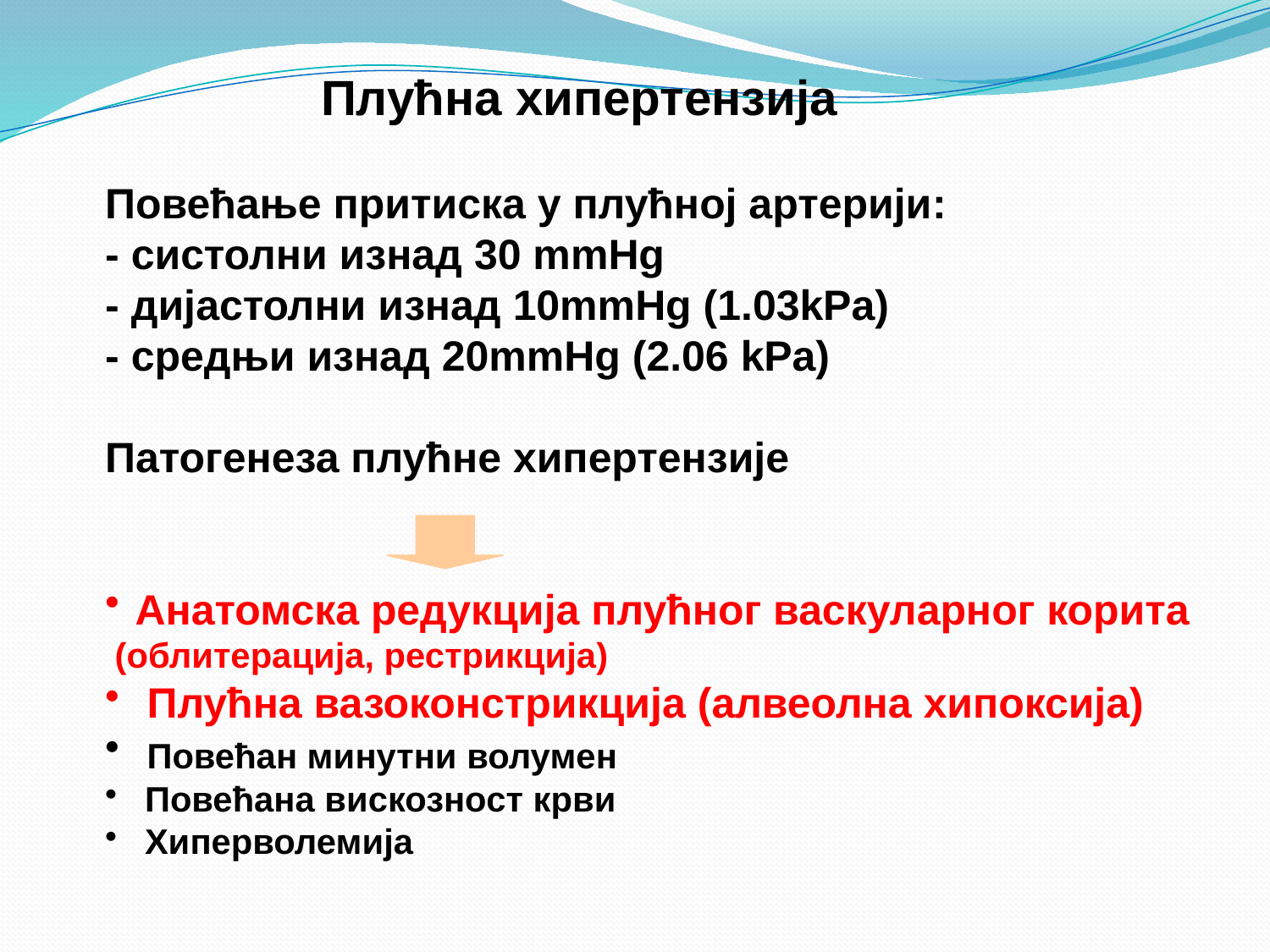

Плућна хипертензија

Повећање притиска у плућној артерији:
- систолни изнад 30 mmHg
- дијастолни изнад 10mmHg (1.03kPa)
- средњи изнад 20mmHg (2.06 kPa)

Патогенеза плућне хипертензије

Анатомска редукција плућног васкуларног корита
 (облитерација, рестрикција)
 Плућна вазоконстрикција (алвеолна хипоксија)
 Повећан минутни волумен
 Повећана вискозност крви
 Хиперволемија